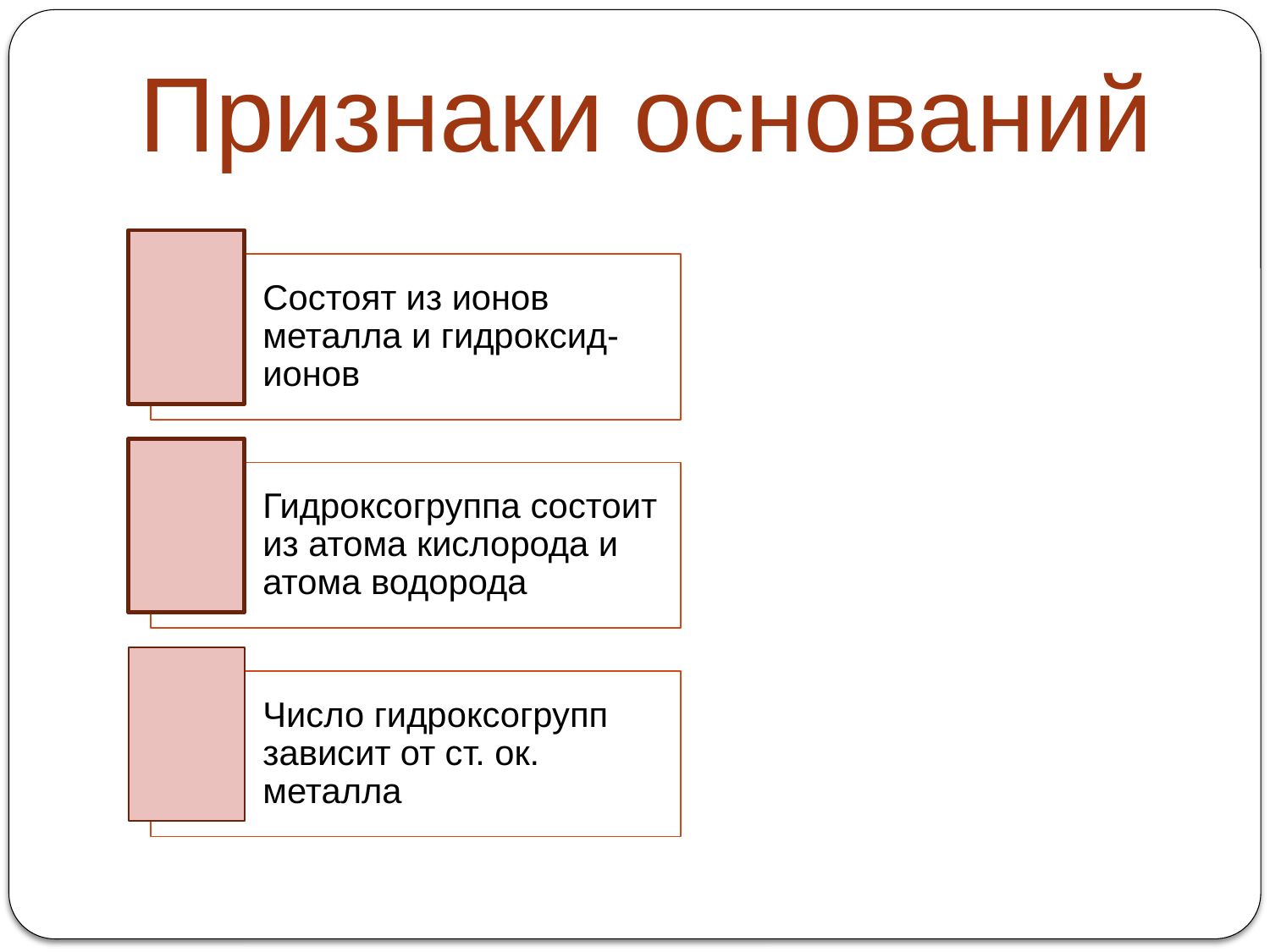

# Признаки оснований
Состоят из ионов металла и гидроксид-ионов
Гидроксогруппа состоит из атома кислорода и атома водорода
Число гидроксогрупп зависит от ст. ок. металла